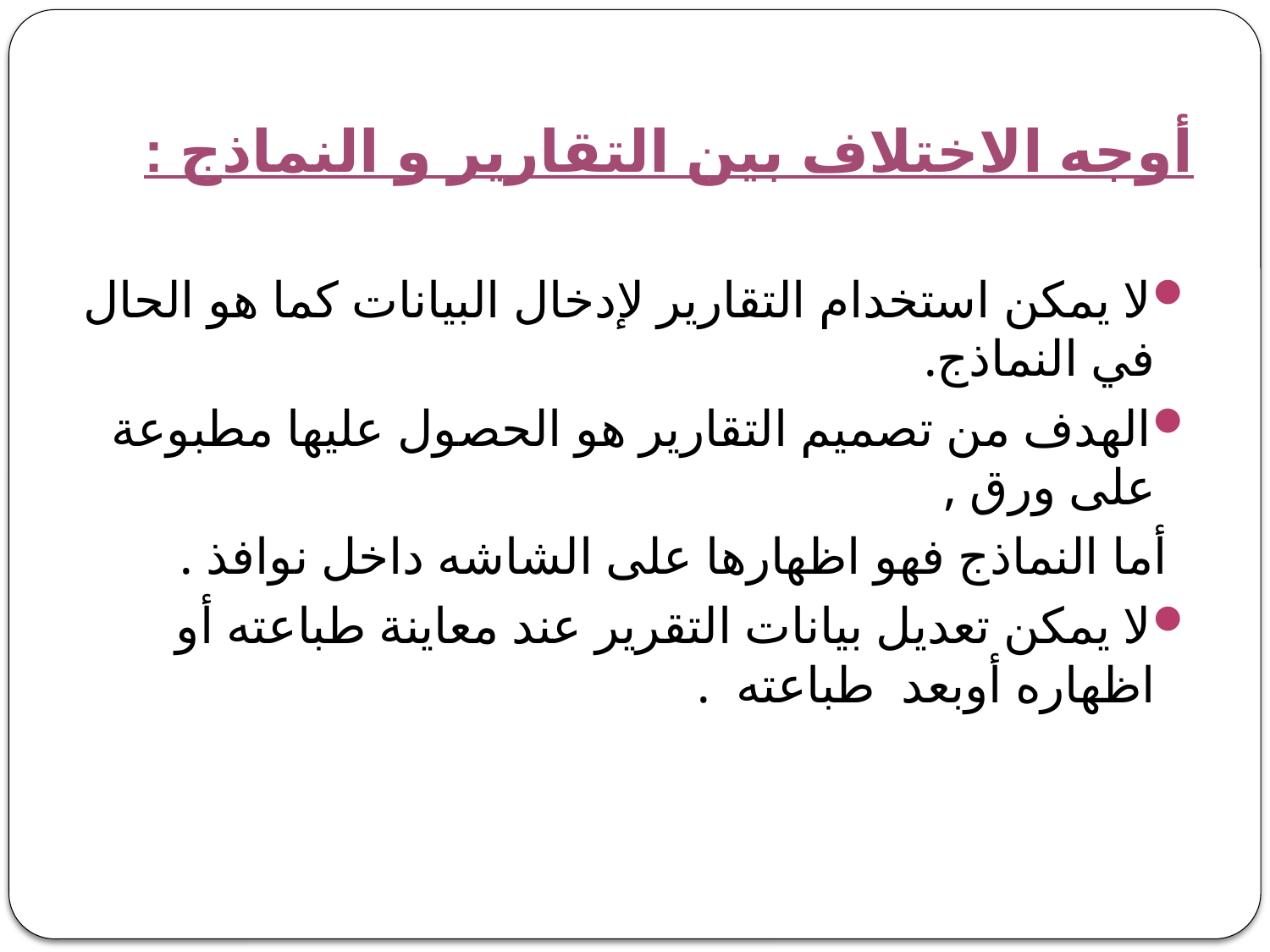

# أوجه الاختلاف بين التقارير و النماذج :

لا يمكن استخدام التقارير لإدخال البيانات كما هو الحال في النماذج.
الهدف من تصميم التقارير هو الحصول عليها مطبوعة على ورق ,
  أما النماذج فهو اظهارها على الشاشه داخل نوافذ .
لا يمكن تعديل بيانات التقرير عند معاينة طباعته أو اظهاره أوبعد  طباعته  .